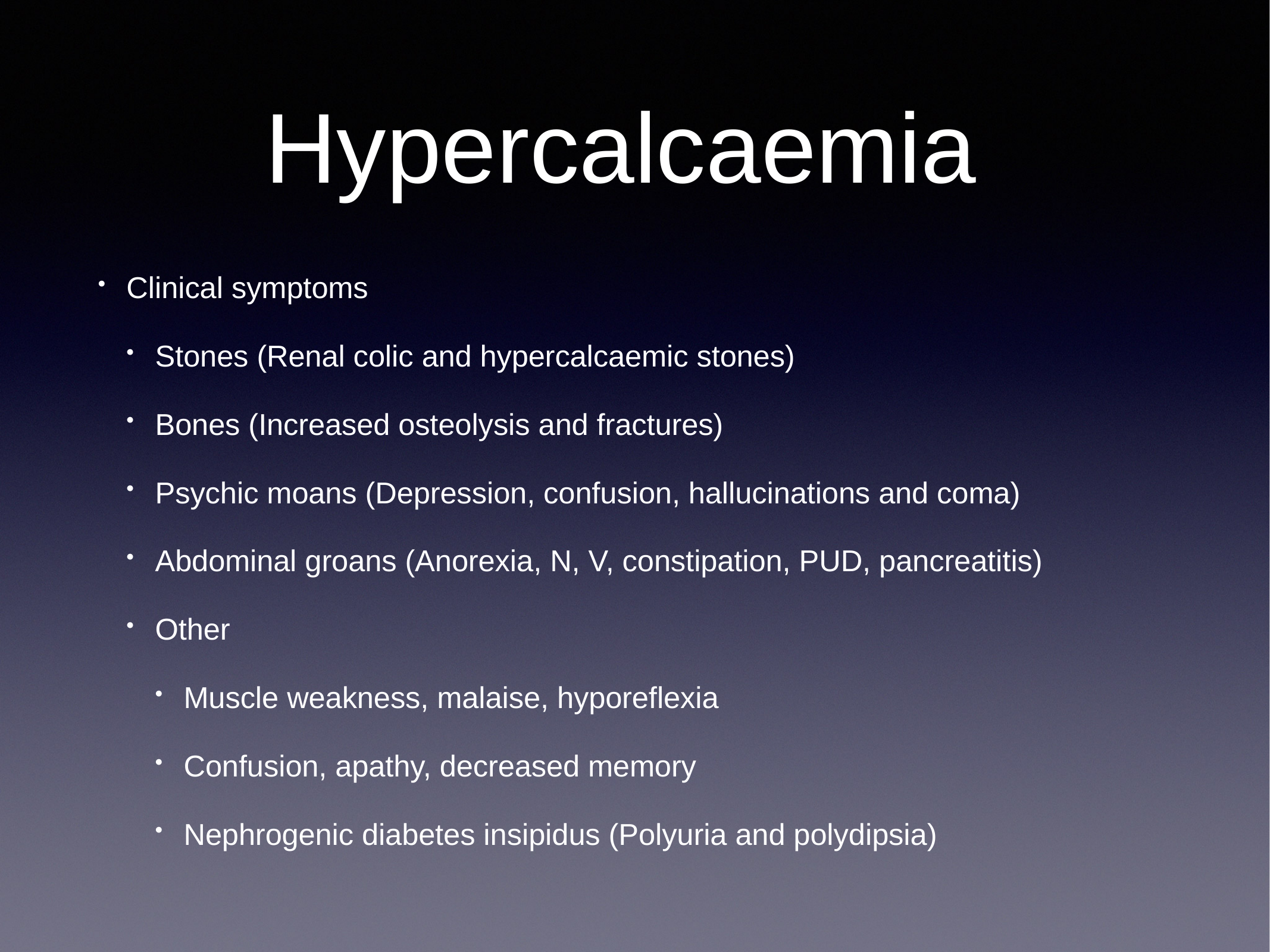

# Hypercalcaemia
Clinical symptoms
Stones (Renal colic and hypercalcaemic stones)
Bones (Increased osteolysis and fractures)
Psychic moans (Depression, confusion, hallucinations and coma)
Abdominal groans (Anorexia, N, V, constipation, PUD, pancreatitis)
Other
Muscle weakness, malaise, hyporeflexia
Confusion, apathy, decreased memory
Nephrogenic diabetes insipidus (Polyuria and polydipsia)